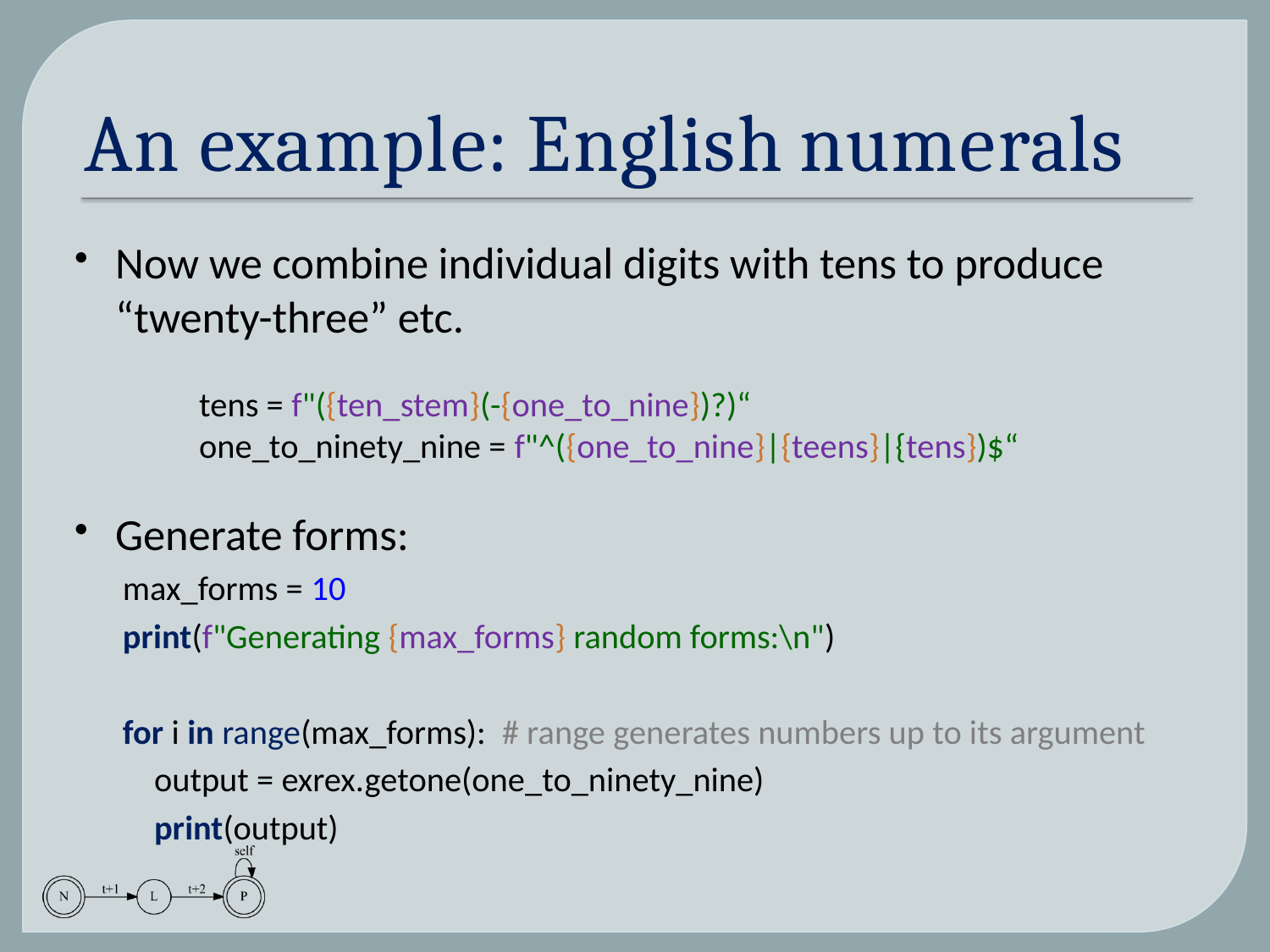

# An example: English numerals
Now we combine individual digits with tens to produce “twenty-three” etc.

	tens = f"({ten_stem}(-{one_to_nine})?)“
	one_to_ninety_nine = f"^({one_to_nine}|{teens}|{tens})$“

Generate forms:
max_forms = 10
print(f"Generating {max_forms} random forms:\n")

for i in range(max_forms):  # range generates numbers up to its argument
    output = exrex.getone(one_to_ninety_nine)
    print(output)